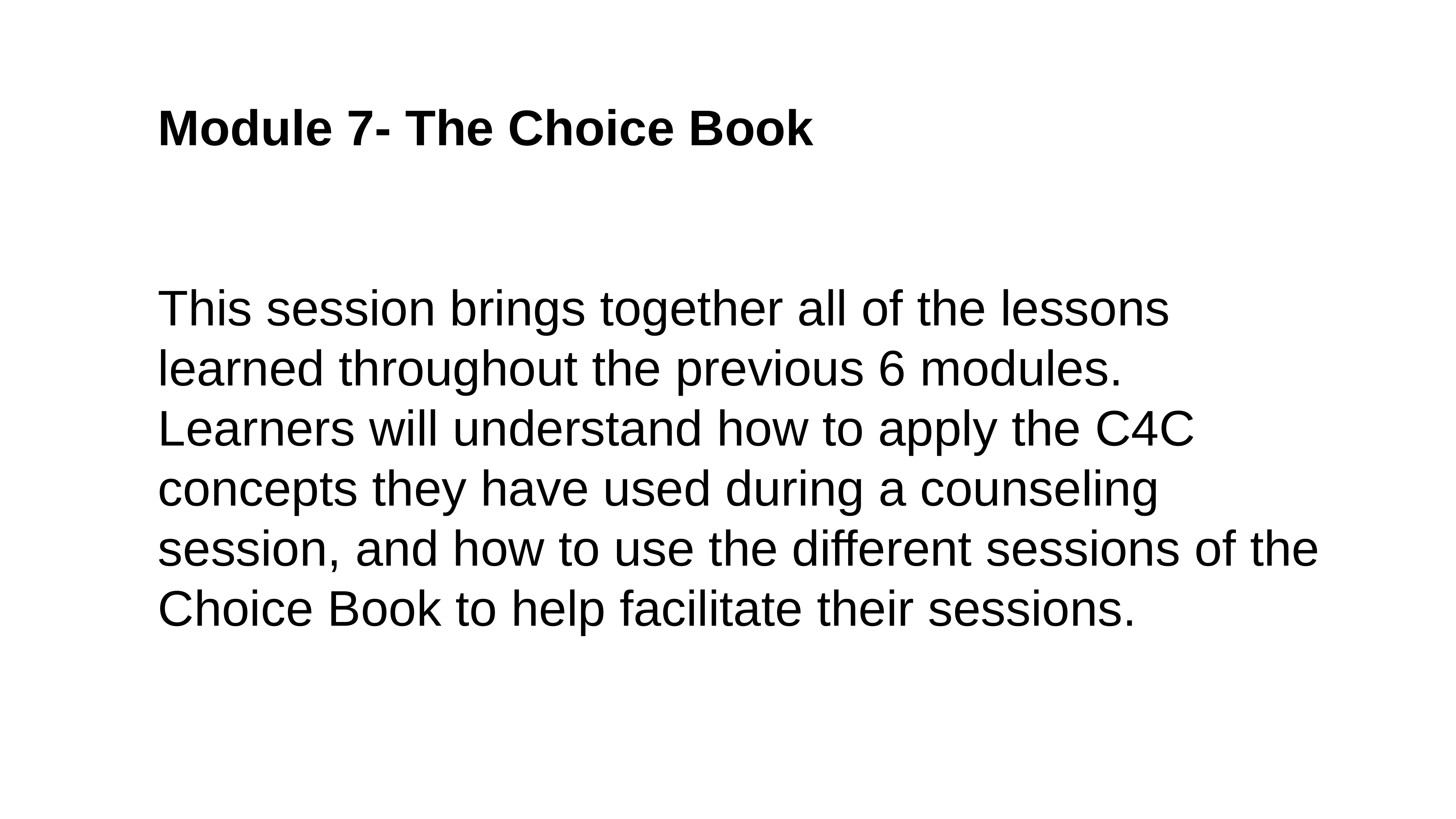

Module 7- The Choice Book

This session brings together all of the lessons learned throughout the previous 6 modules. Learners will understand how to apply the C4C concepts they have used during a counseling session, and how to use the different sessions of the Choice Book to help facilitate their sessions.